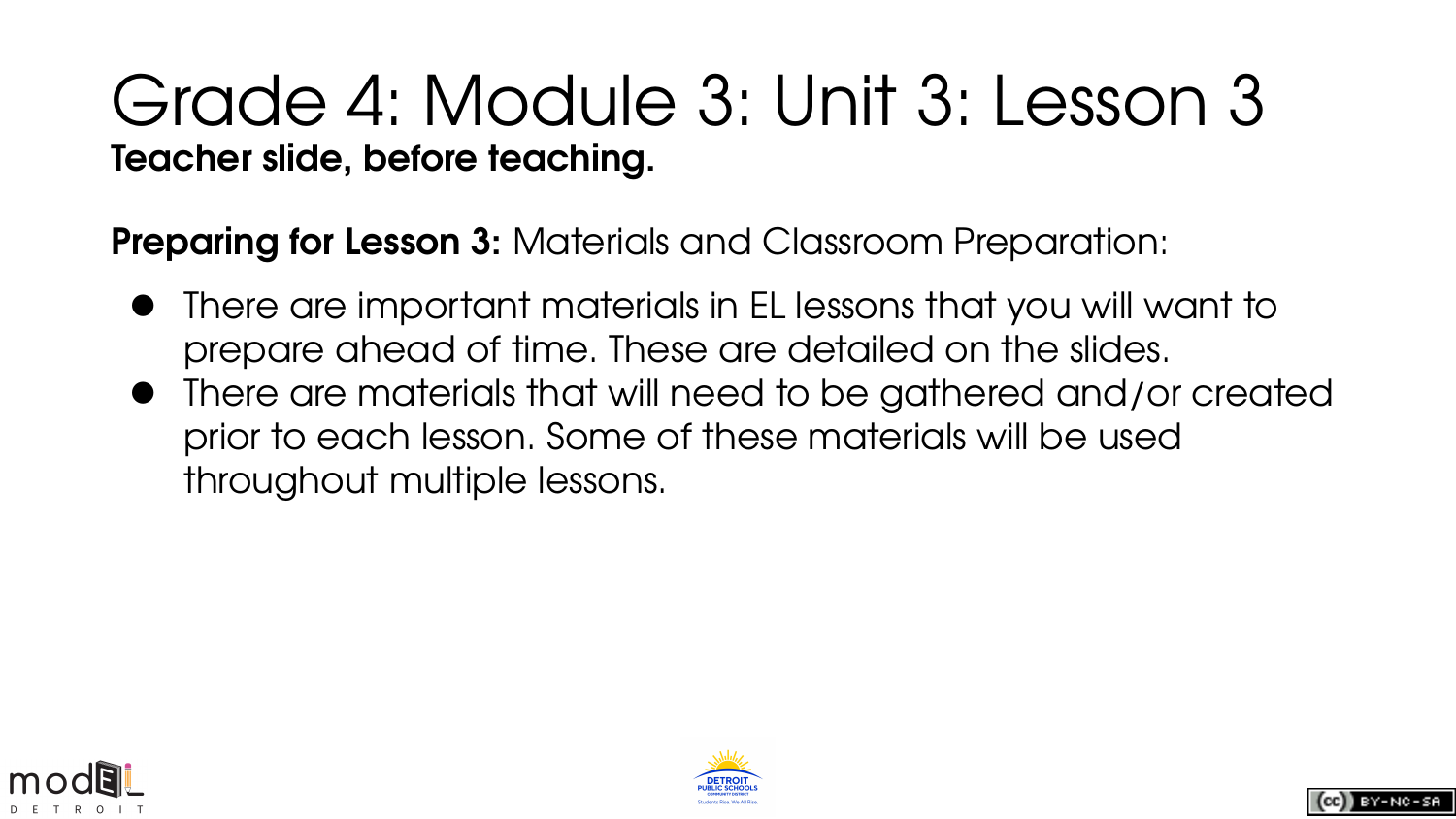

# Grade 4: Module 3: Unit 3: Lesson 3
Teacher slide, before teaching.
Preparing for Lesson 3: Materials and Classroom Preparation:
There are important materials in EL lessons that you will want to prepare ahead of time. These are detailed on the slides.
There are materials that will need to be gathered and/or created prior to each lesson. Some of these materials will be used throughout multiple lessons.